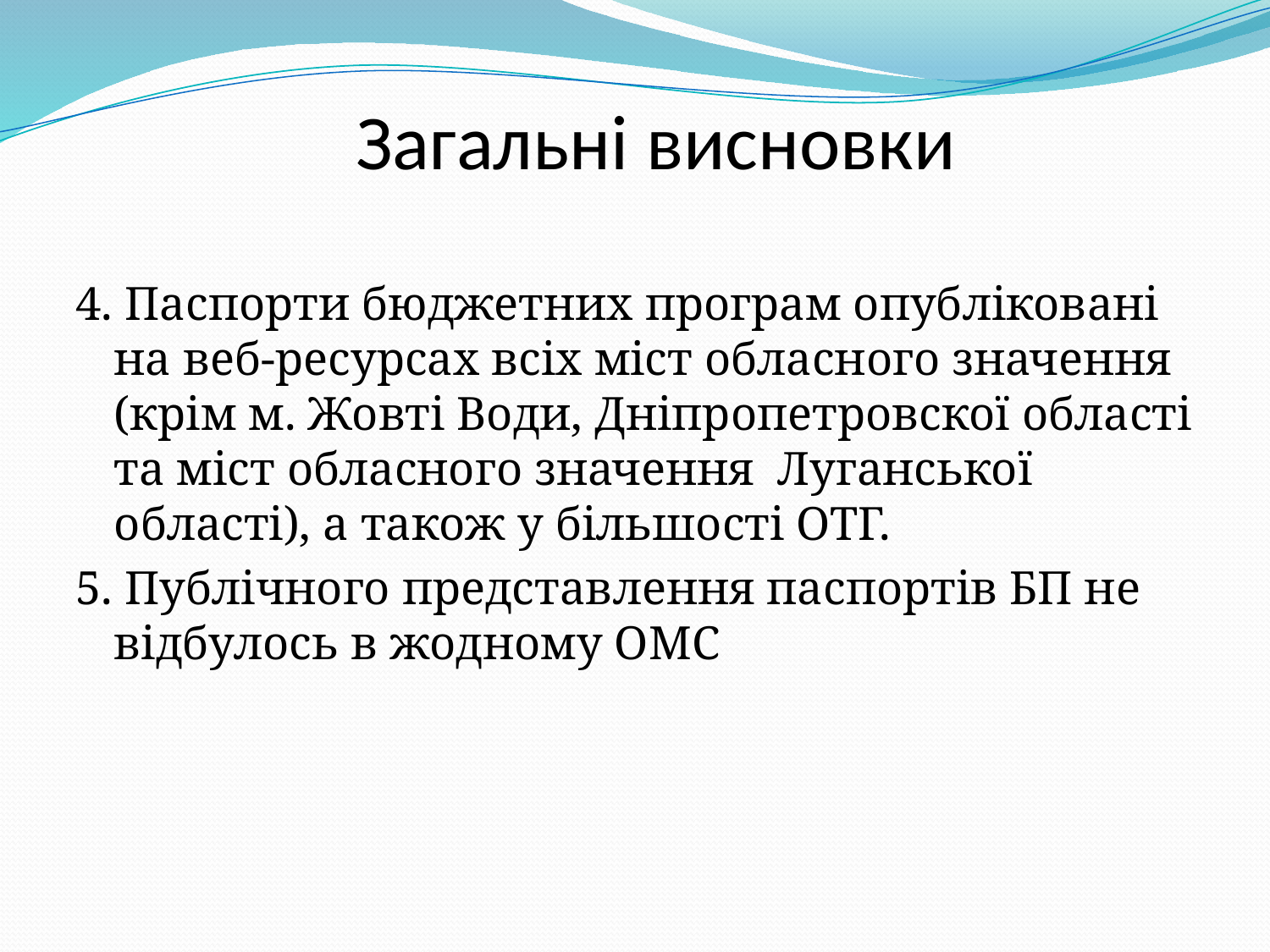

Загальні висновки
4. Паспорти бюджетних програм опубліковані на веб-ресурсах всіх міст обласного значення (крім м. Жовті Води, Дніпропетровскої області та міст обласного значення  Луганської області), а також у більшості ОТГ.
5. Публічного представлення паспортів БП не відбулось в жодному ОМС